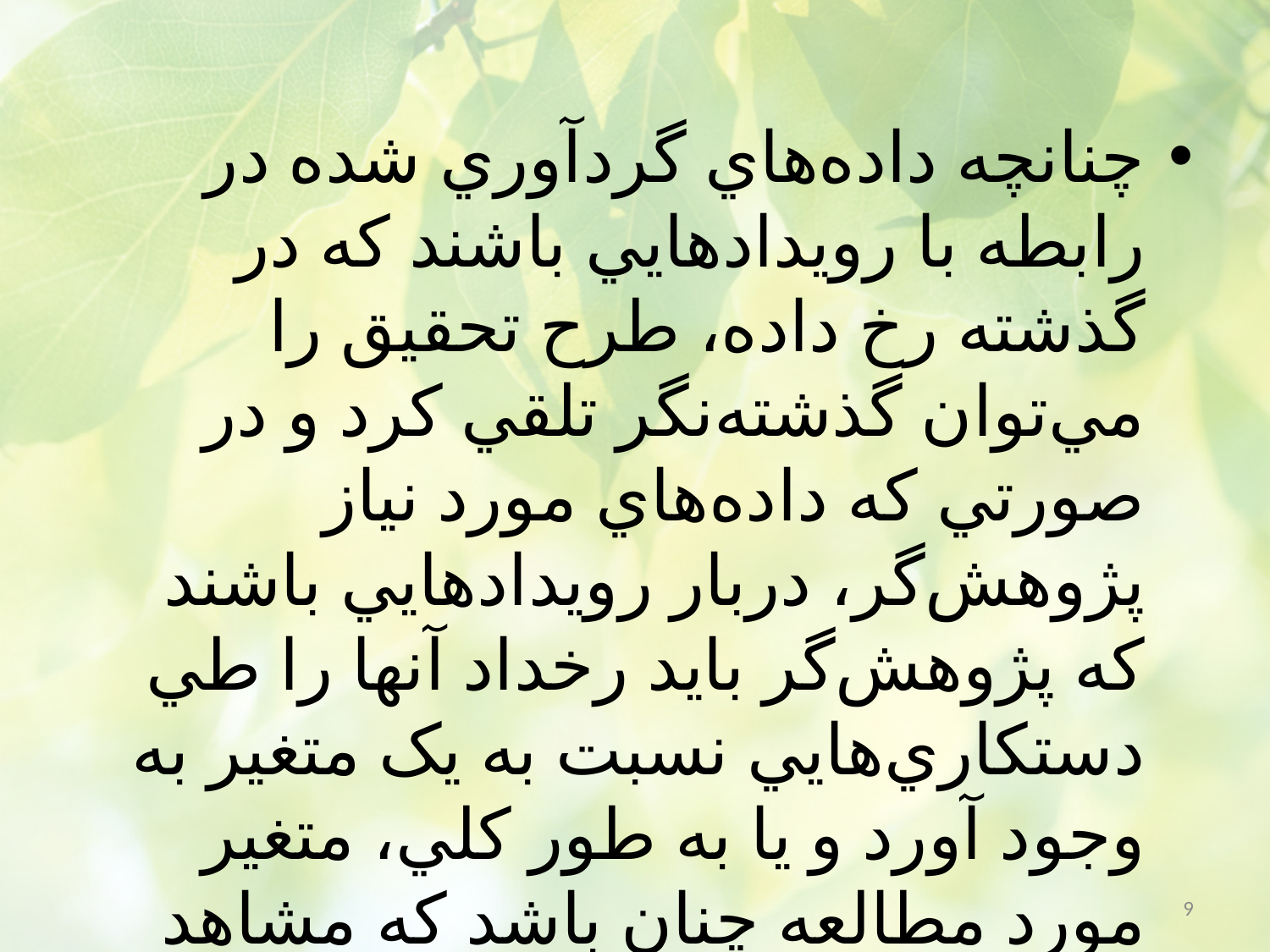

چنانچه داده‌هاي گردآوري شده در رابطه با رويدادهايي باشند که در گذشته رخ داده، طرح تحقيق را مي‌توان گذشته‌نگر تلقي کرد و در صورتي که داده‌هاي مورد نياز پژوهش‌گر، دربار رويدادهايي باشند كه پژوهش‌گر بايد رخداد آنها را طي دستکاري‌هايي نسبت به يک متغير به وجود آورد و يا به طور کلي، متغير مورد مطالعه چنان باشد که مشاهد آن در آيند ميسر باشد، در اين صورت، طرح پژوهشي، آينده‌نگر تلقي مي‌شود
9